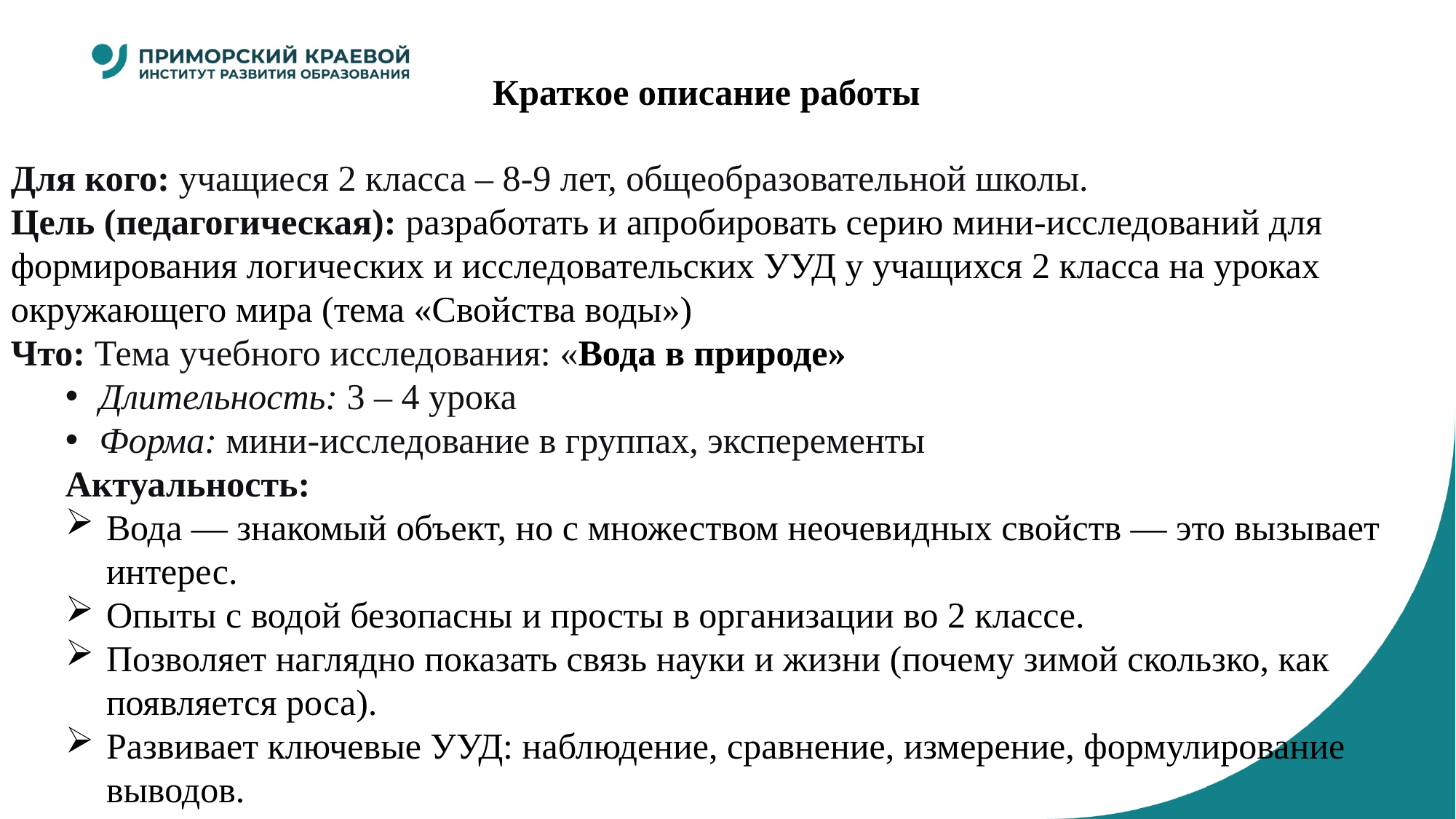

#
Краткое описание работы
Для кого: учащиеся 2 класса – 8-9 лет, общеобразовательной школы.
Цель (педагогическая): разработать и апробировать серию мини‑исследований для формирования логических и исследовательских УУД у учащихся 2 класса на уроках окружающего мира (тема «Свойства воды»)
Что: Тема учебного исследования: «Вода в природе»
Длительность: 3 – 4 урока
Форма: мини-исследование в группах, эксперементы
Актуальность:
Вода — знакомый объект, но с множеством неочевидных свойств — это вызывает интерес.
Опыты с водой безопасны и просты в организации во 2 классе.
Позволяет наглядно показать связь науки и жизни (почему зимой скользко, как появляется роса).
Развивает ключевые УУД: наблюдение, сравнение, измерение, формулирование выводов.